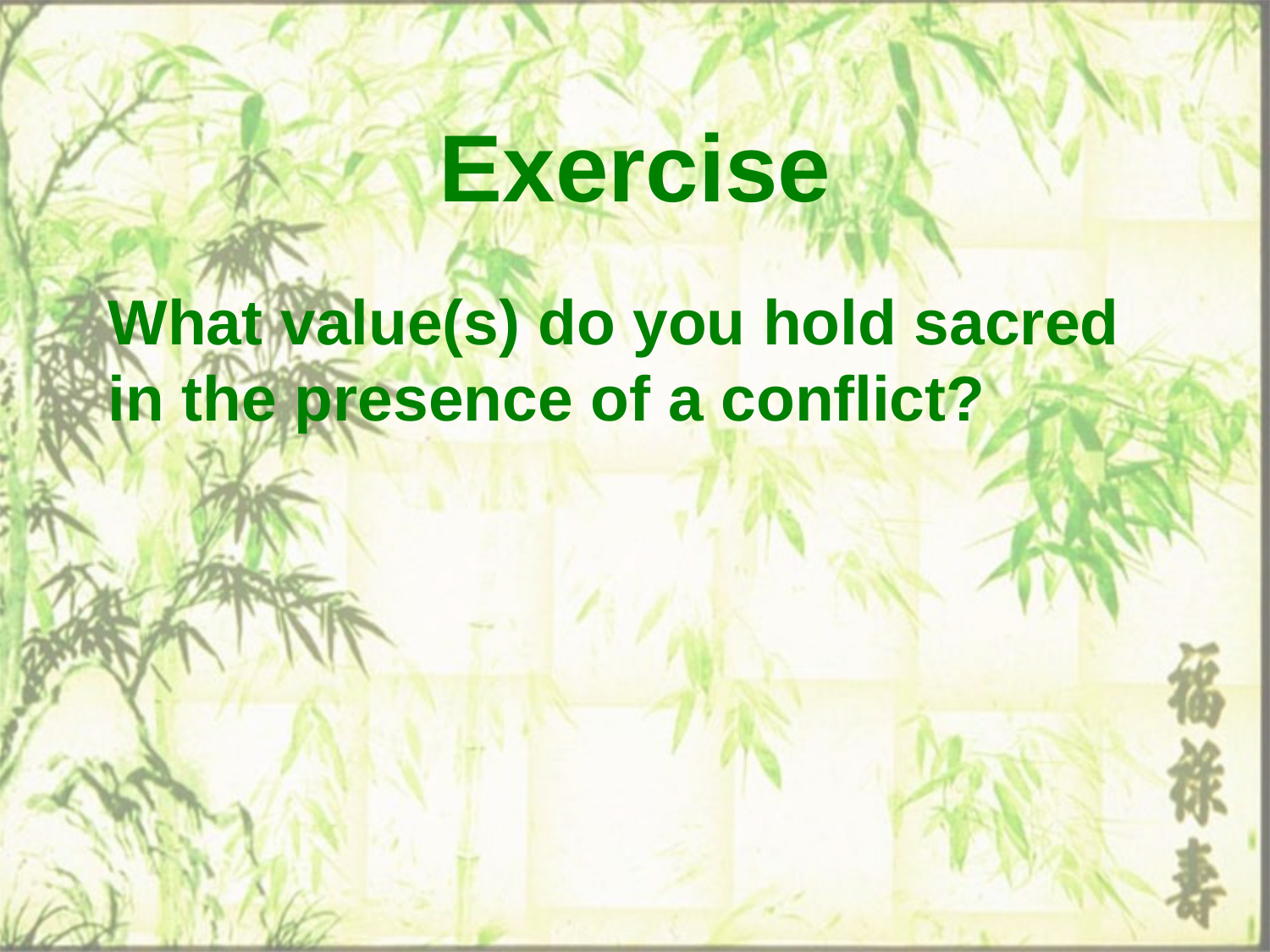

# Exercise
What value(s) do you hold sacred in the presence of a conflict?